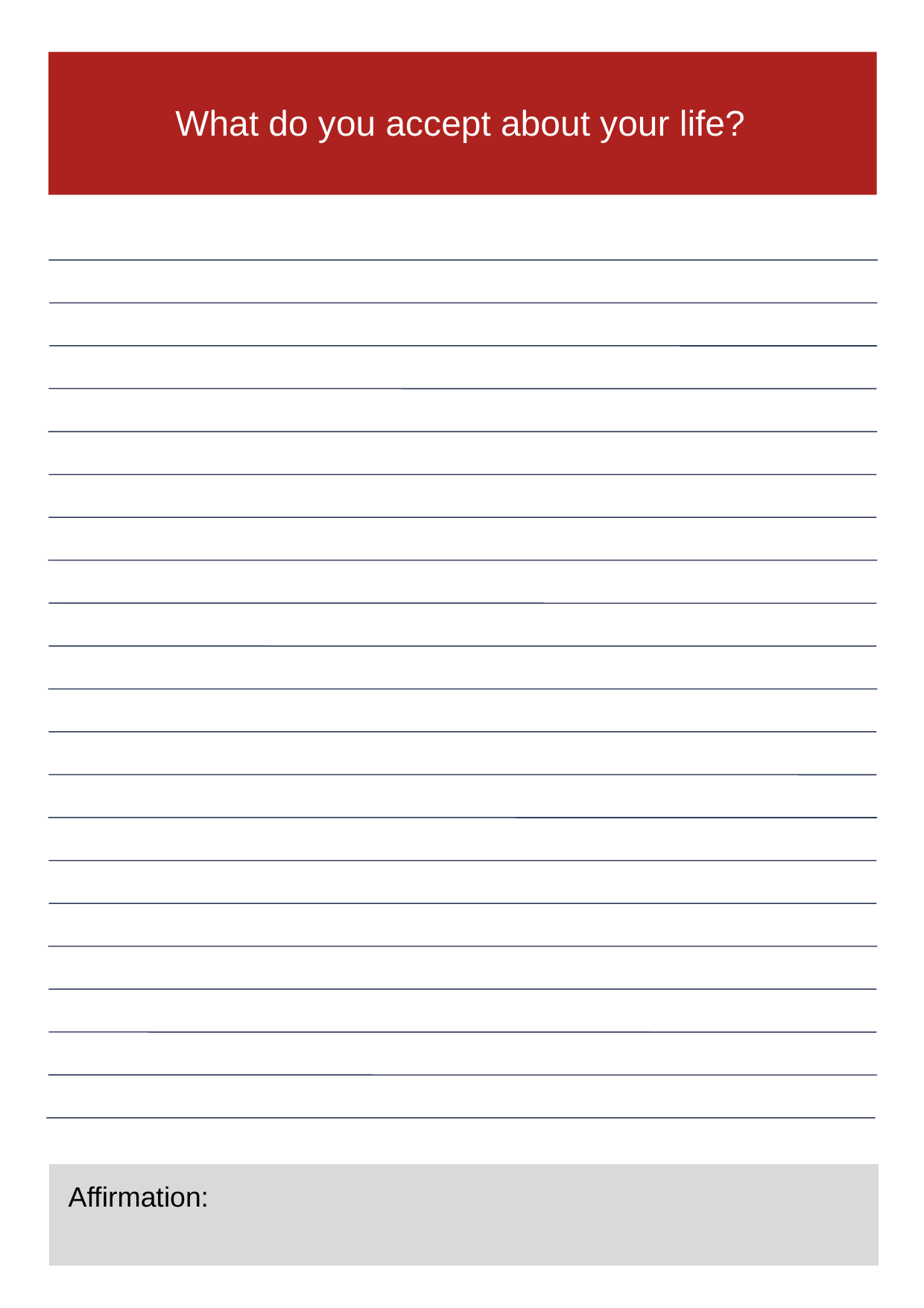

What do you accept about your life?

Affirmation: